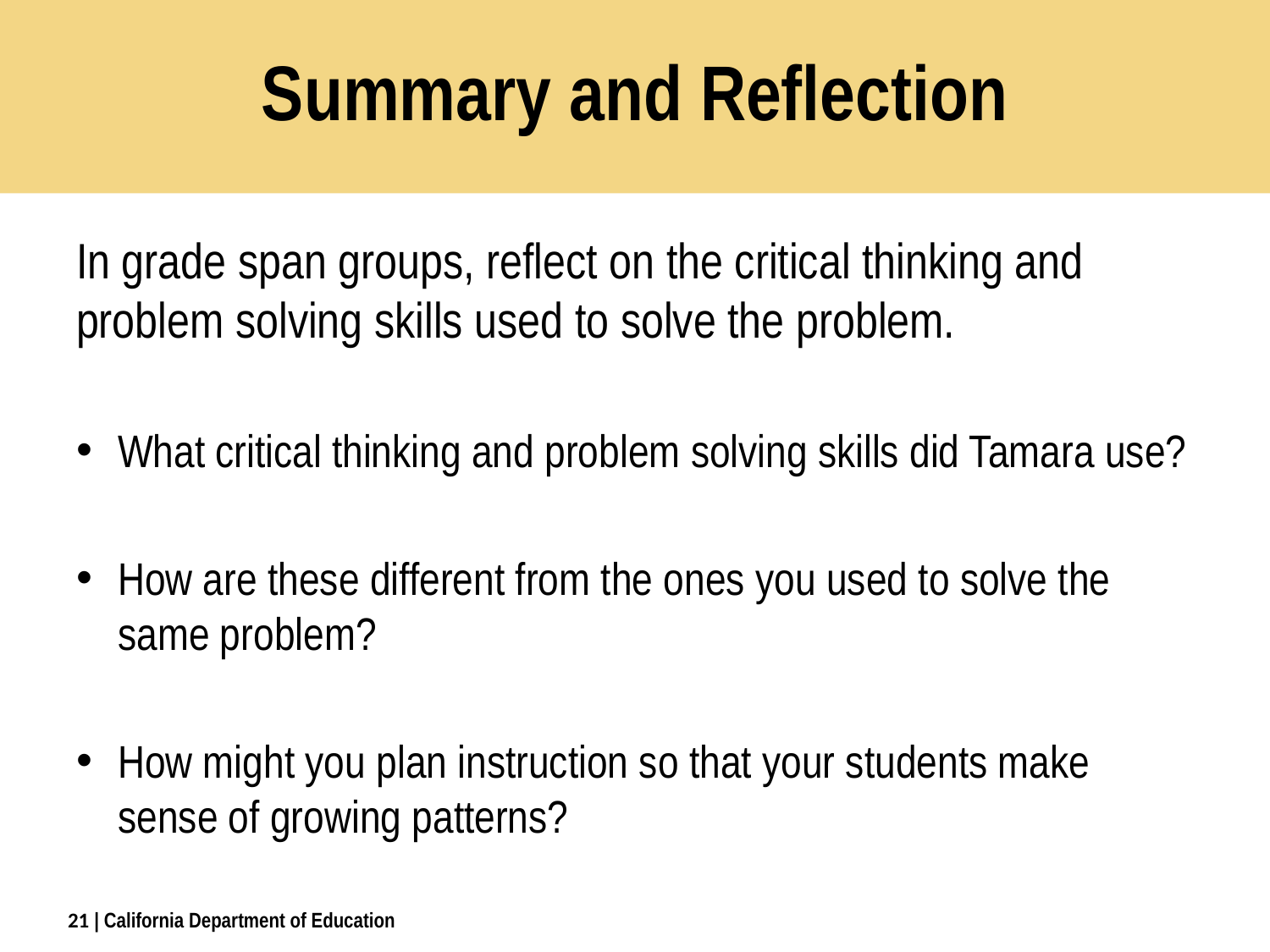

# Summary and Reflection
In grade span groups, reflect on the critical thinking and problem solving skills used to solve the problem.

What critical thinking and problem solving skills did Tamara use?

How are these different from the ones you used to solve the same problem?

How might you plan instruction so that your students make sense of growing patterns?

21
| California Department of Education